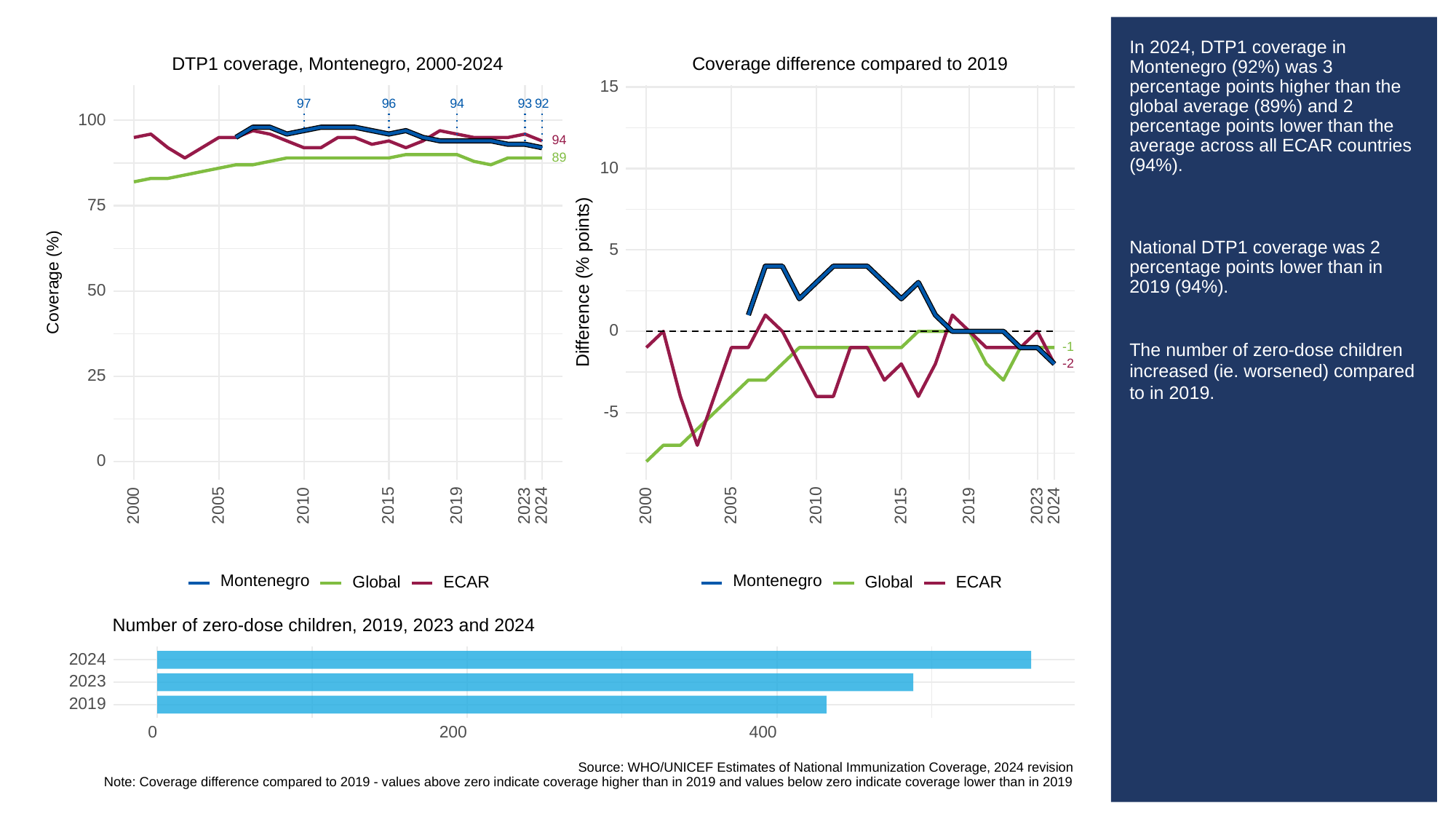

# In 2024, DTP1 coverage in Montenegro (92%) was 3 percentage points higher than the global average (89%) and 2 percentage points lower than the average across all ECAR countries (94%).

National DTP1 coverage was 2 percentage points lower than in 2019 (94%).

The number of zero-dose children increased (ie. worsened) compared to in 2019.

Coverage difference compared to 2019
DTP1 coverage, Montenegro, 2000-2024
15

93
97
96
94
92

100

94
89

10

75

5

Difference (% points)
Coverage (%)
50

0

-1
-2
25

-5

0

2023
2023
2000
2005
2010
2015
2019
2024
2000
2005
2010
2015
2019
2024
Montenegro
Montenegro
Global
ECAR
Global
ECAR

Number of zero-dose children, 2019, 2023 and 2024

2024

2023

2019

0
200
400
Source: WHO/UNICEF Estimates of National Immunization Coverage, 2024 revision
Note: Coverage difference compared to 2019 - values above zero indicate coverage higher than in 2019 and values below zero indicate coverage lower than in 2019